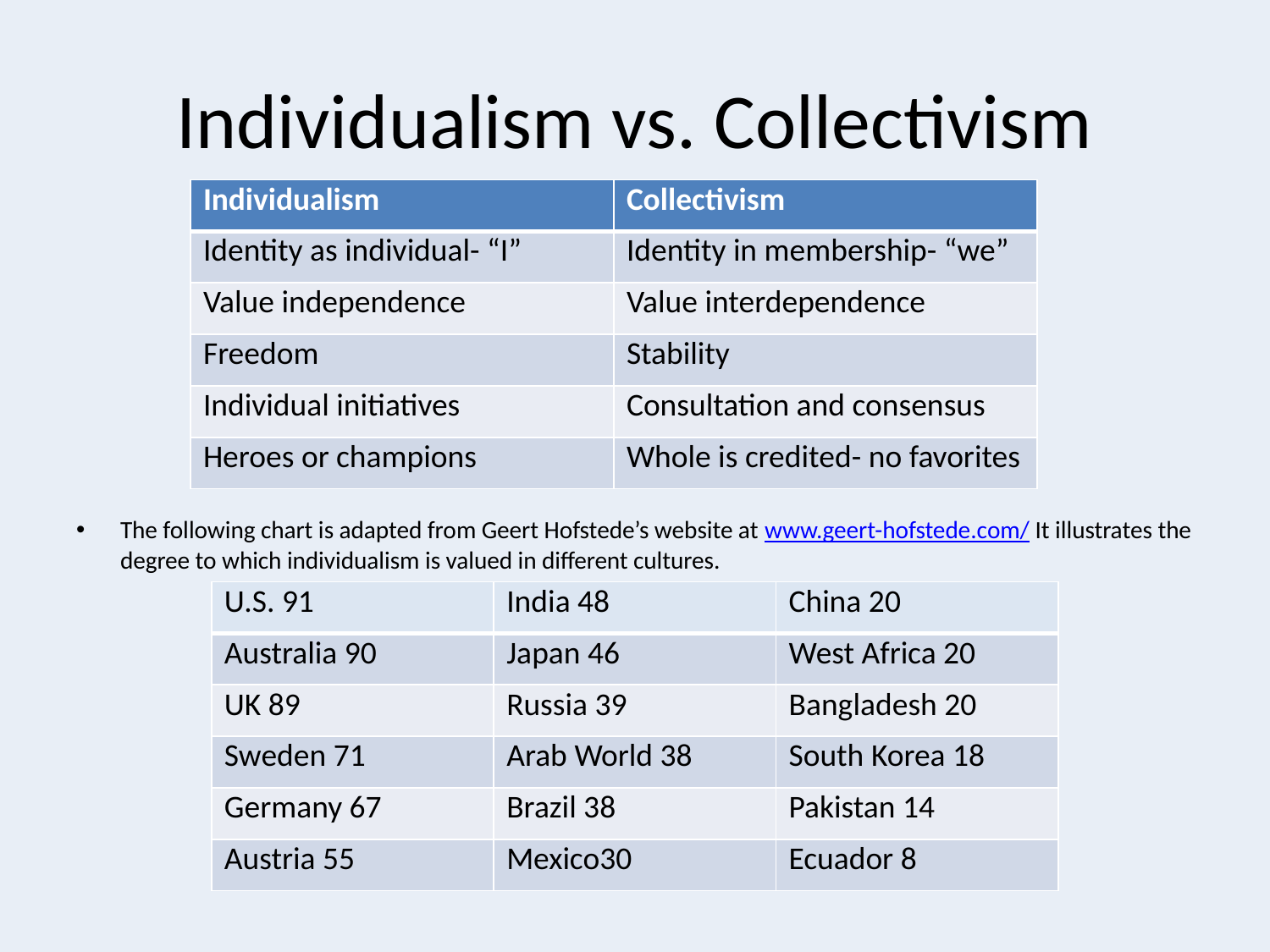

# Individualism vs. Collectivism
| Individualism | Collectivism |
| --- | --- |
| Identity as individual- “I” | Identity in membership- “we” |
| Value independence | Value interdependence |
| Freedom | Stability |
| Individual initiatives | Consultation and consensus |
| Heroes or champions | Whole is credited- no favorites |
The following chart is adapted from Geert Hofstede’s website at www.geert-hofstede.com/ It illustrates the degree to which individualism is valued in different cultures.

| U.S. 91 | India 48 | China 20 |
| --- | --- | --- |
| Australia 90 | Japan 46 | West Africa 20 |
| UK 89 | Russia 39 | Bangladesh 20 |
| Sweden 71 | Arab World 38 | South Korea 18 |
| Germany 67 | Brazil 38 | Pakistan 14 |
| Austria 55 | Mexico30 | Ecuador 8 |